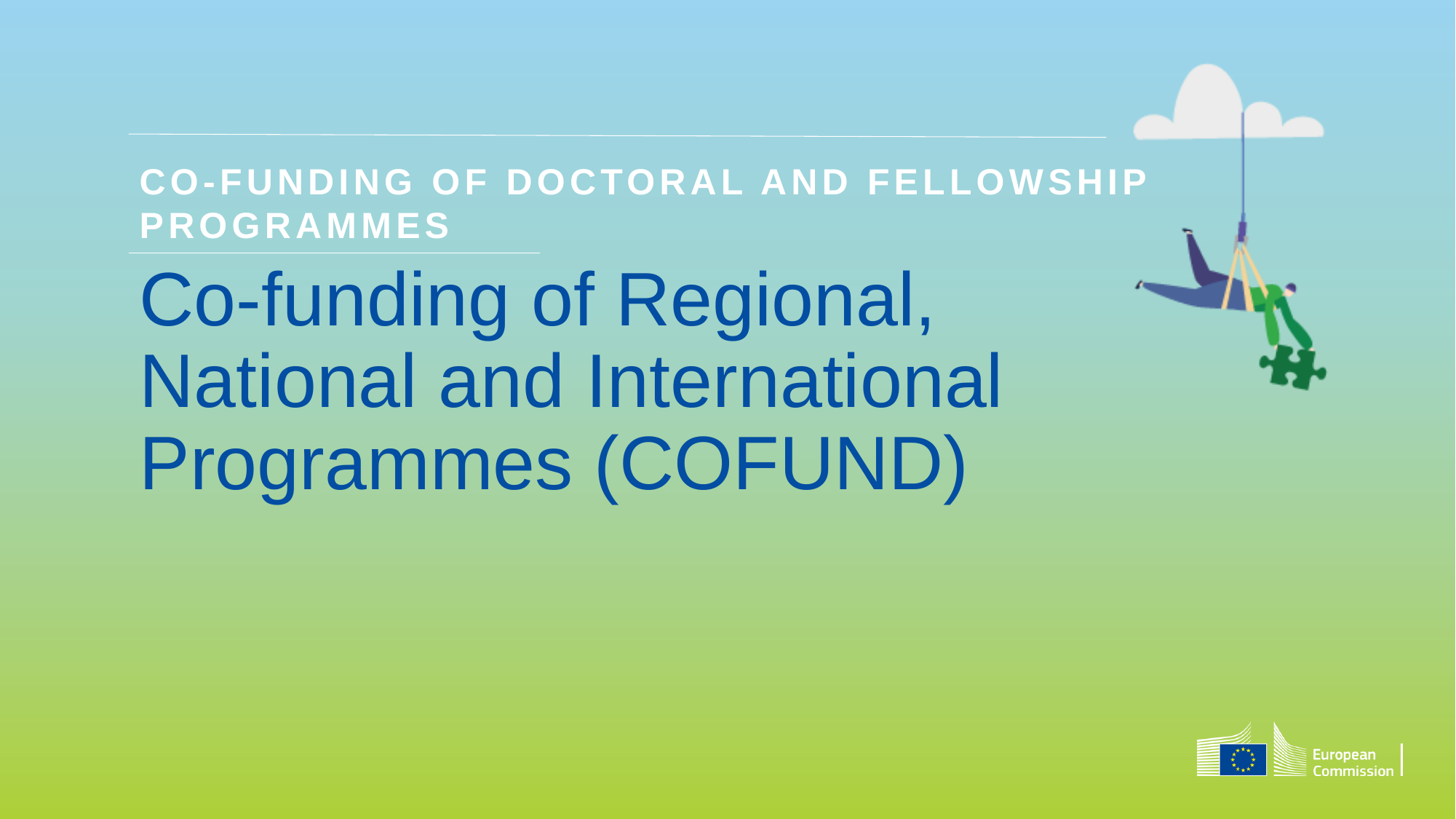

Co-funding of Doctoral and Fellowship Programmes

# Co-funding of Regional, National and International Programmes (COFUND)